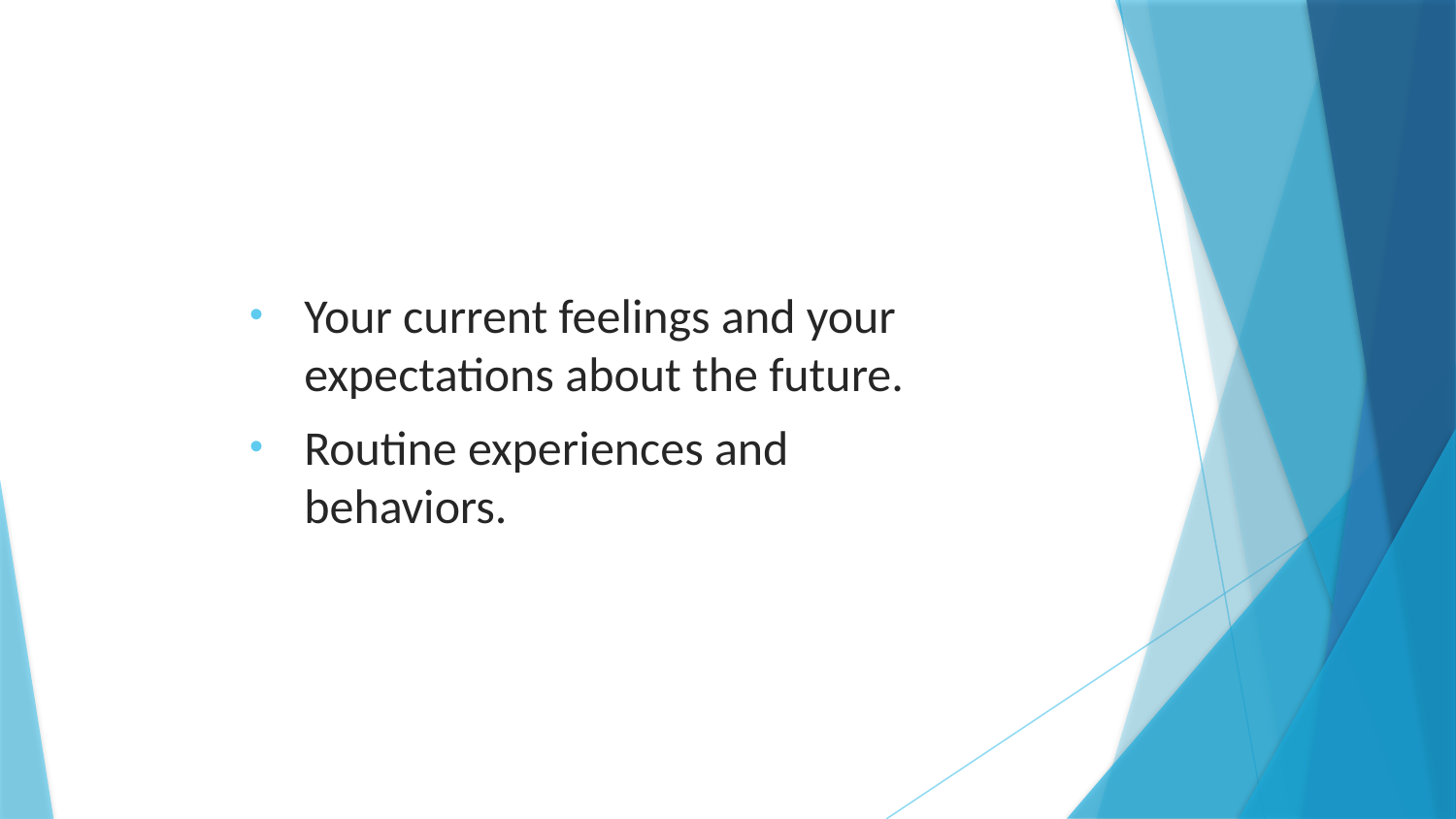

Your current feelings and your expectations about the future.
Routine experiences and behaviors.